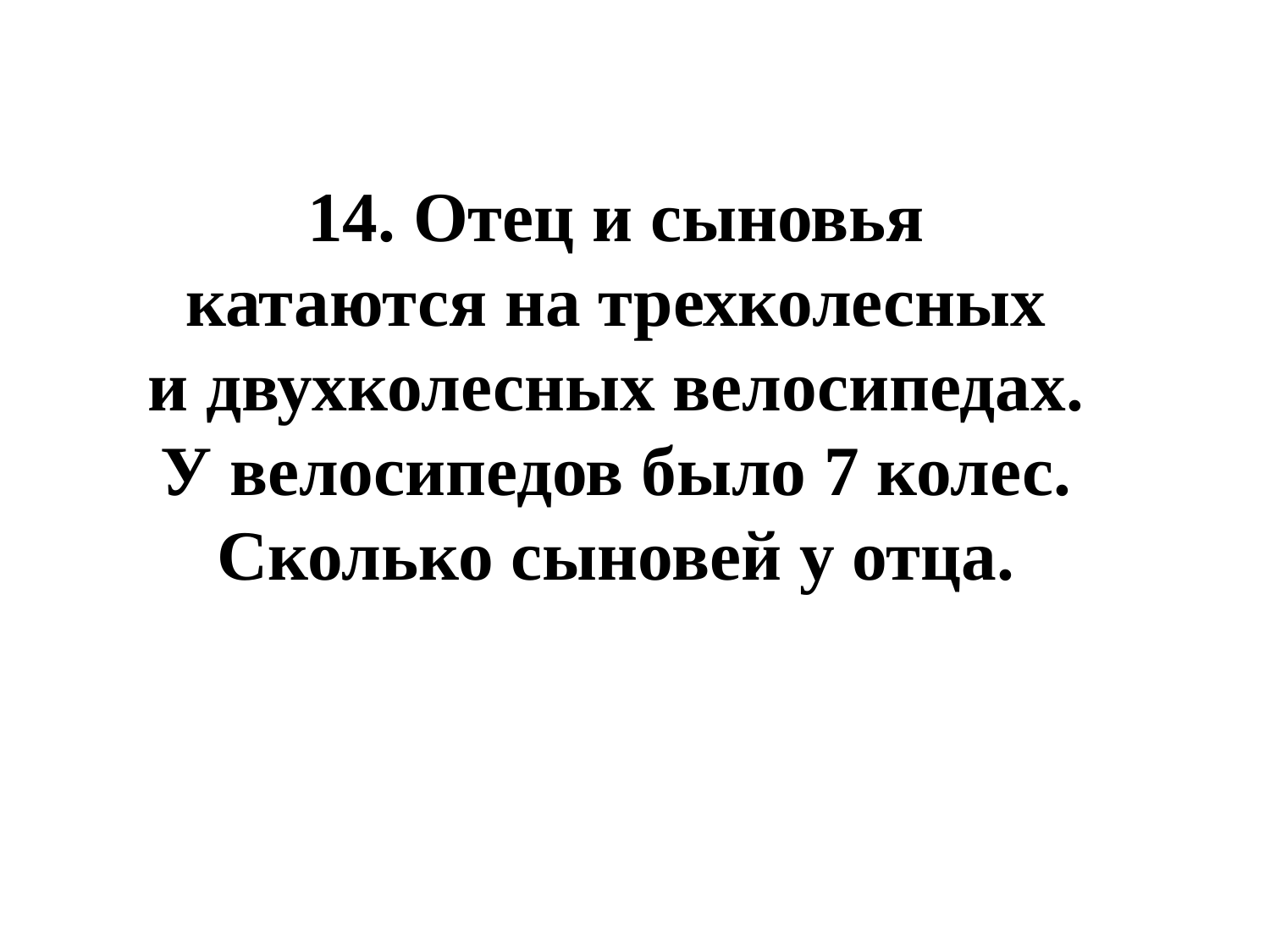

14. Отец и сыновья
катаются на трехколесных
и двухколесных велосипедах.
У велосипедов было 7 колес.
Сколько сыновей у отца.